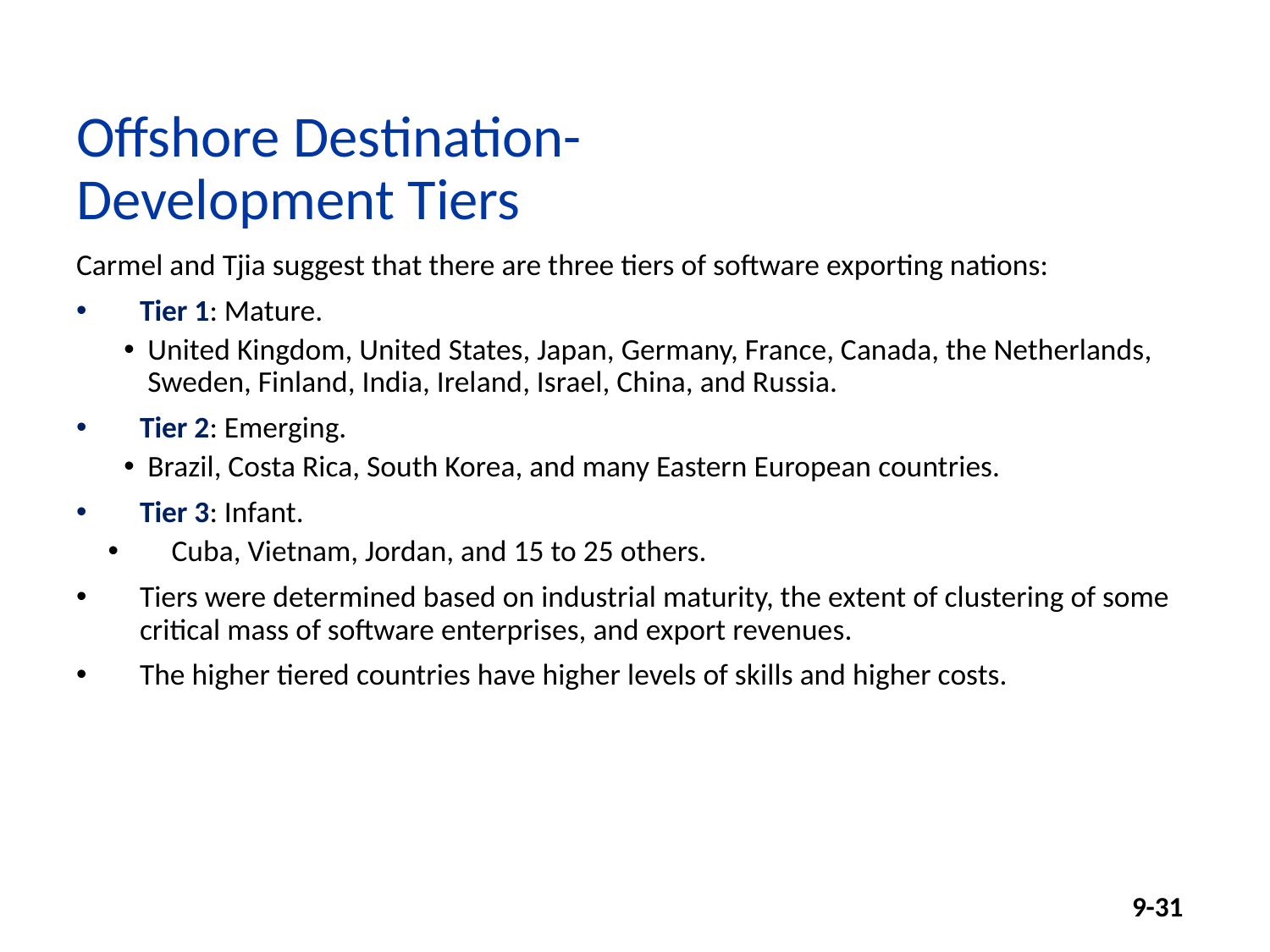

# Offshore Destination- Development Tiers
Carmel and Tjia suggest that there are three tiers of software exporting nations:
Tier 1: Mature.
United Kingdom, United States, Japan, Germany, France, Canada, the Netherlands, Sweden, Finland, India, Ireland, Israel, China, and Russia.
Tier 2: Emerging.
Brazil, Costa Rica, South Korea, and many Eastern European countries.
Tier 3: Infant.
Cuba, Vietnam, Jordan, and 15 to 25 others.
Tiers were determined based on industrial maturity, the extent of clustering of some critical mass of software enterprises, and export revenues.
The higher tiered countries have higher levels of skills and higher costs.